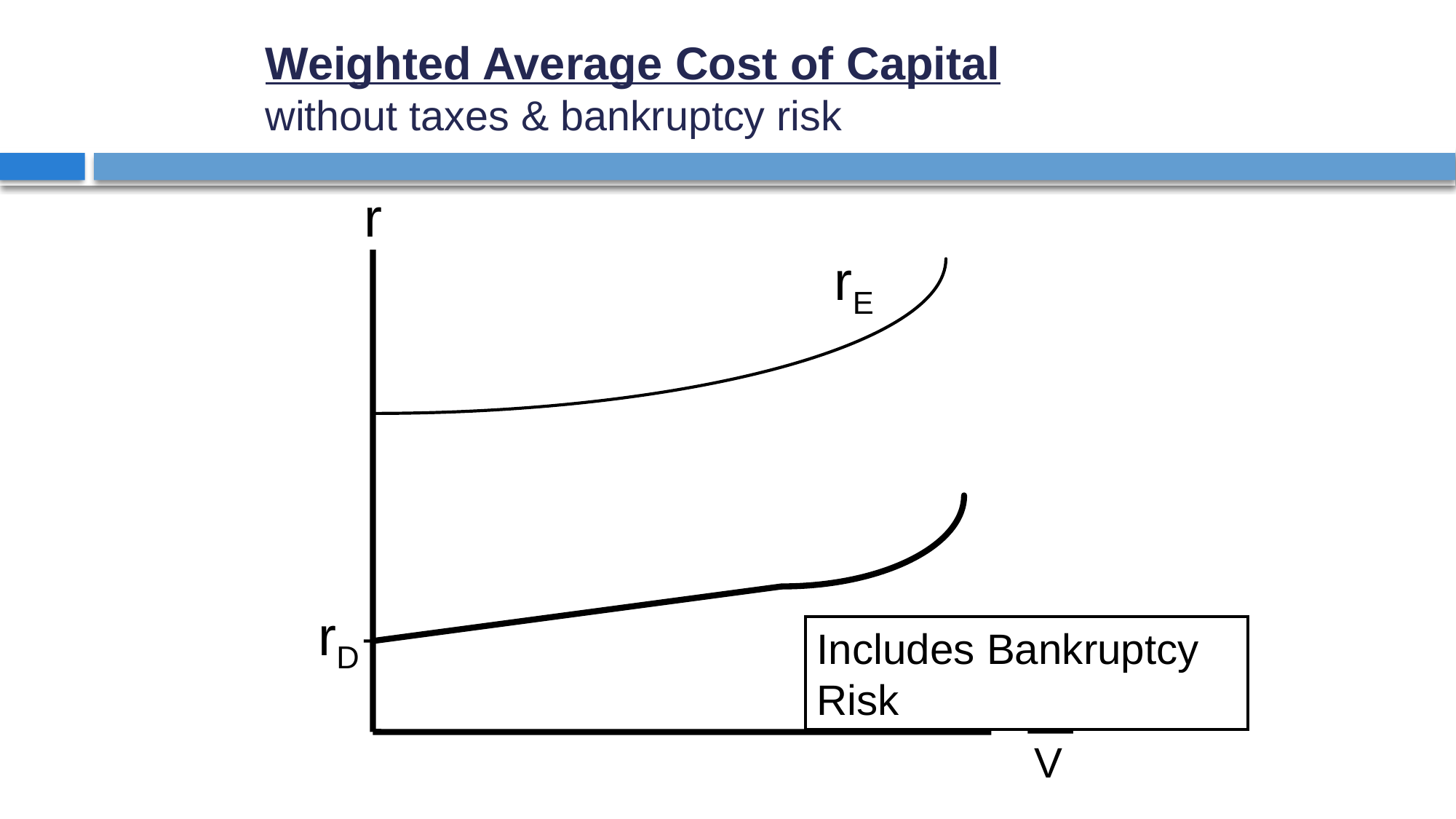

# Weighted Average Cost of Capital without taxes & bankruptcy risk
r
rE

rD
Includes Bankruptcy Risk

D
V